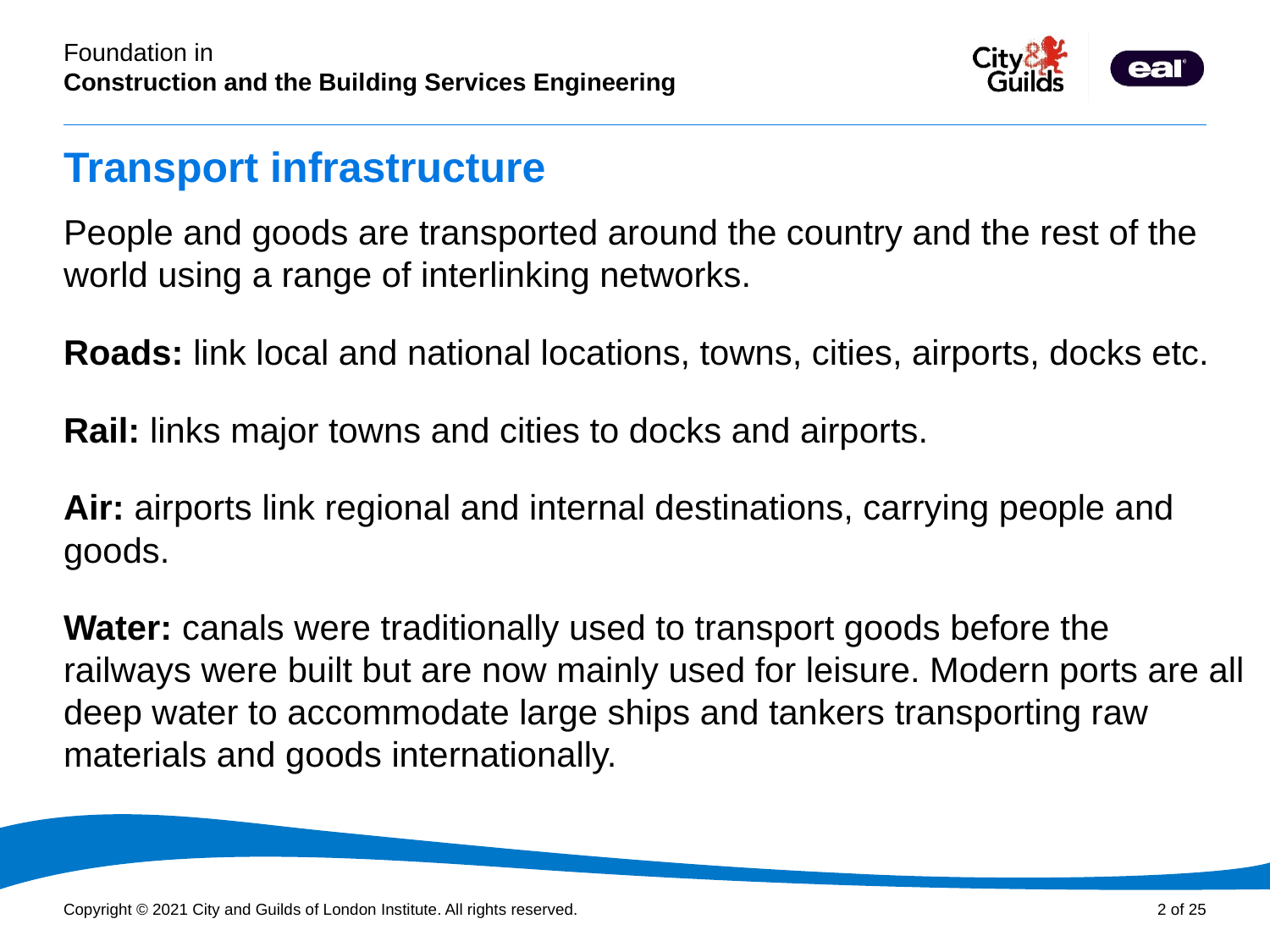

# Transport infrastructure
People and goods are transported around the country and the rest of the  world using a range of interlinking networks.
Roads: link local and national locations, towns, cities, airports, docks etc.
Rail: links major towns and cities to docks and airports.
Air: airports link regional and internal destinations, carrying people and goods.
Water: canals were traditionally used to transport goods before the railways were built but are now mainly used for leisure. Modern ports are all deep water to accommodate large ships and tankers transporting raw materials and goods internationally.